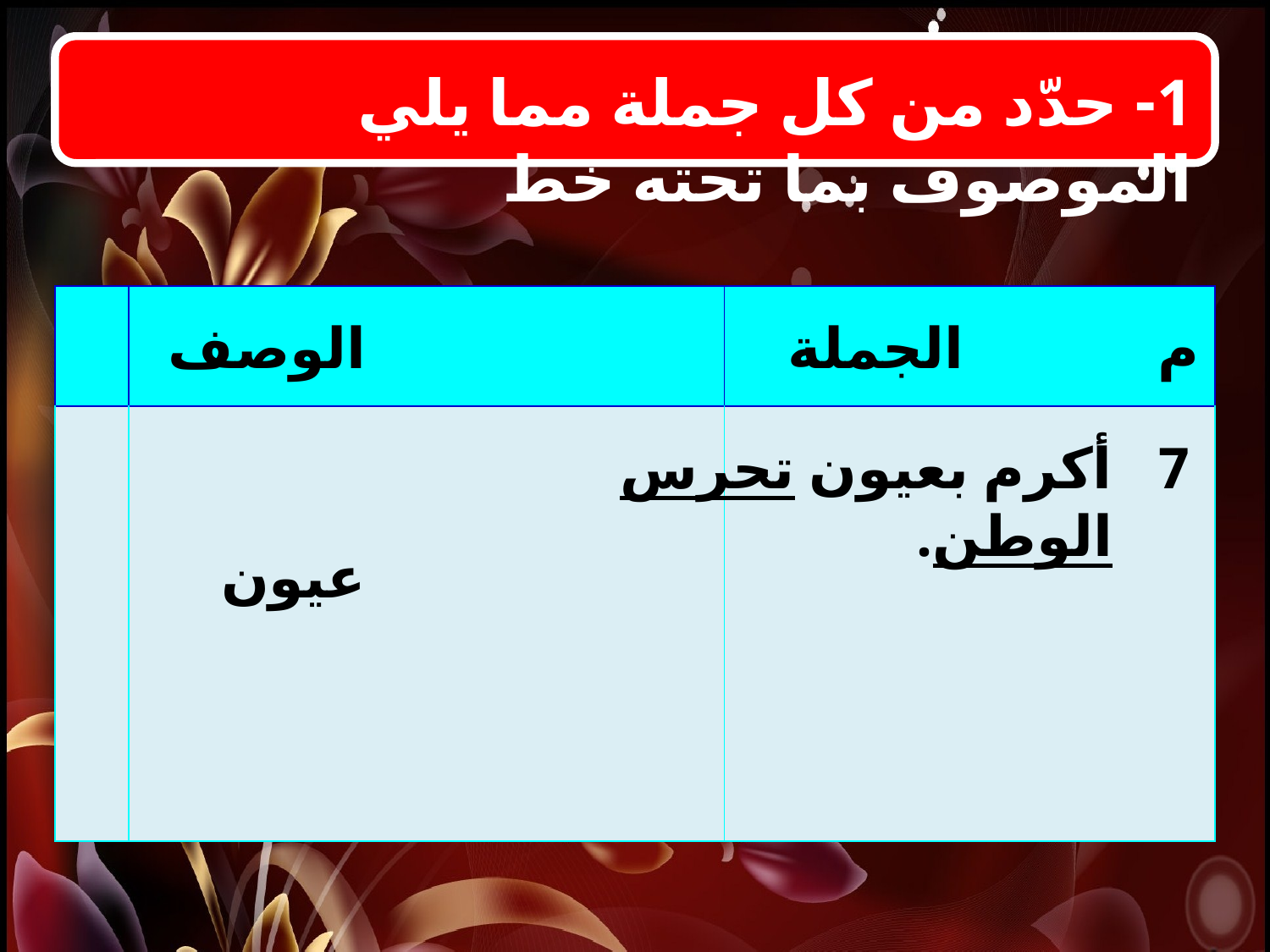

1- حدّد من كل جملة مما يلي الموصوف بما تحته خط
|  |  |  |
| --- | --- | --- |
|  |  |  |
الوصف
الجملة
م
أكرم بعيون تحرس الوطن.
7
عيون